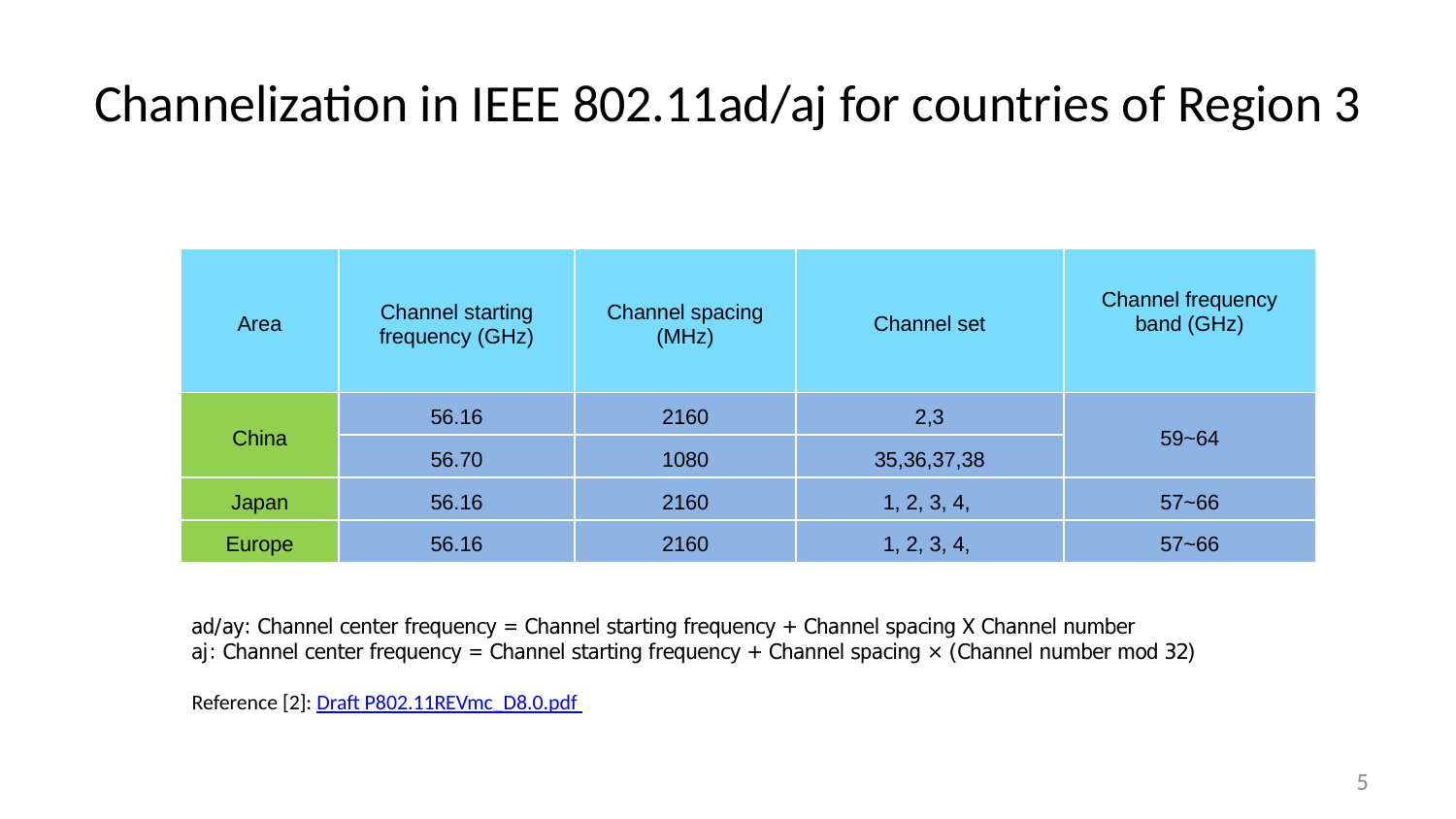

# Channelization in IEEE 802.11ad/aj for countries of Region 3
| Area | Channel starting frequency (GHz) | Channel spacing (MHz) | Channel set | Channel frequency band (GHz) |
| --- | --- | --- | --- | --- |
| China | 56.16 | 2160 | 2,3 | 59~64 |
|  | 56.70 | 1080 | 35,36,37,38 |  |
| Japan | 56.16 | 2160 | 1, 2, 3, 4, | 57~66 |
| Europe | 56.16 | 2160 | 1, 2, 3, 4, | 57~66 |
ad/ay: Channel center frequency = Channel starting frequency + Channel spacing X Channel number
aj: Channel center frequency = Channel starting frequency + Channel spacing × (Channel number mod 32)

Reference [2]: Draft P802.11REVmc_D8.0.pdf
5